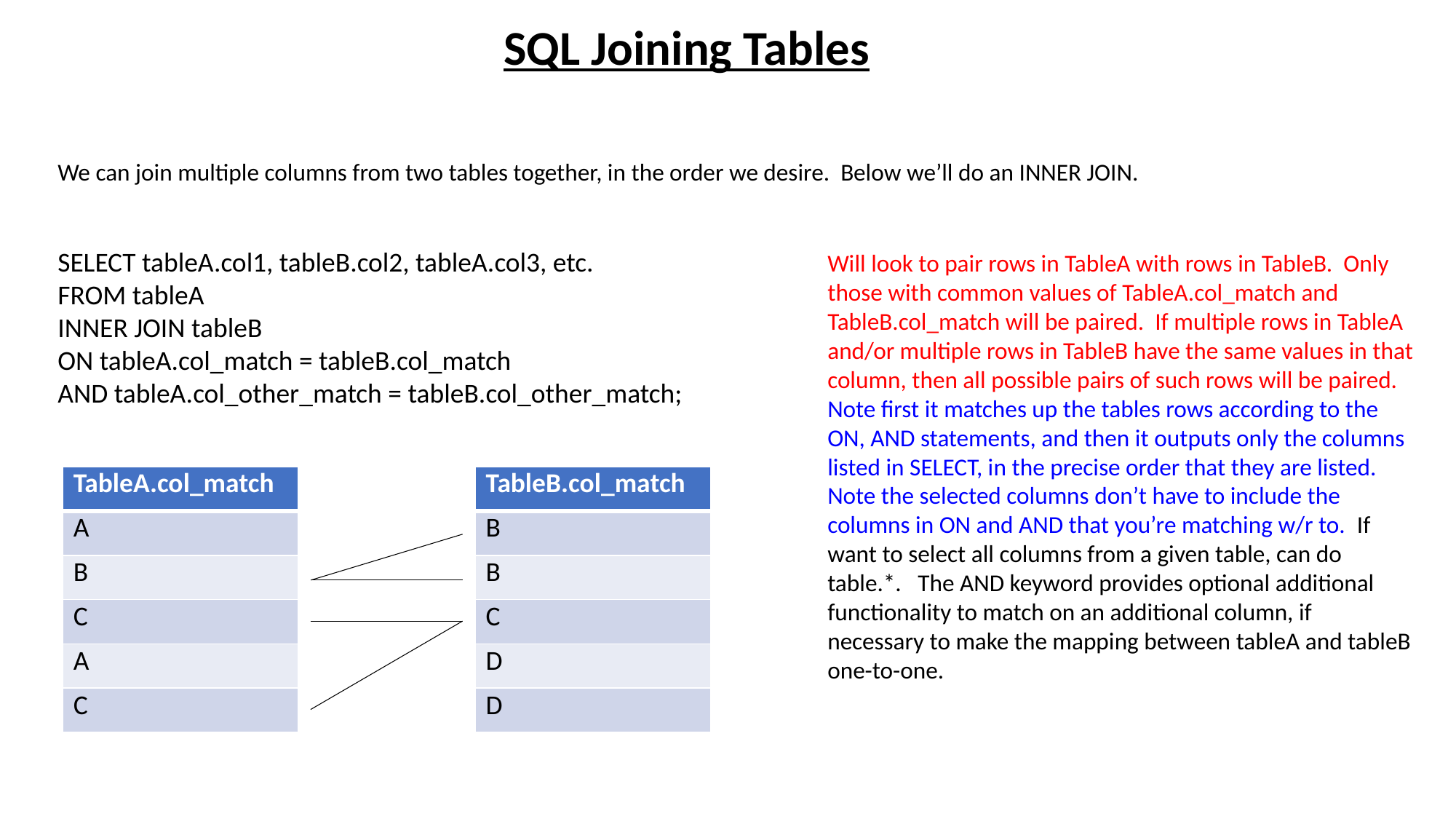

SQL Joining Tables
We can join multiple columns from two tables together, in the order we desire.  Below we’ll do an INNER JOIN.
SELECT tableA.col1, tableB.col2, tableA.col3, etc.
FROM tableA
INNER JOIN tableB
ON tableA.col_match = tableB.col_match
AND tableA.col_other_match = tableB.col_other_match;
Will look to pair rows in TableA with rows in TableB.  Only those with common values of TableA.col_match and TableB.col_match will be paired.  If multiple rows in TableA and/or multiple rows in TableB have the same values in that column, then all possible pairs of such rows will be paired.  Note first it matches up the tables rows according to the ON, AND statements, and then it outputs only the columns listed in SELECT, in the precise order that they are listed.  Note the selected columns don’t have to include the columns in ON and AND that you’re matching w/r to.  If want to select all columns from a given table, can do table.*.   The AND keyword provides optional additional functionality to match on an additional column, if necessary to make the mapping between tableA and tableB one-to-one.
| TableA.col\_match |
| --- |
| A |
| B |
| C |
| A |
| C |
| TableB.col\_match |
| --- |
| B |
| B |
| C |
| D |
| D |